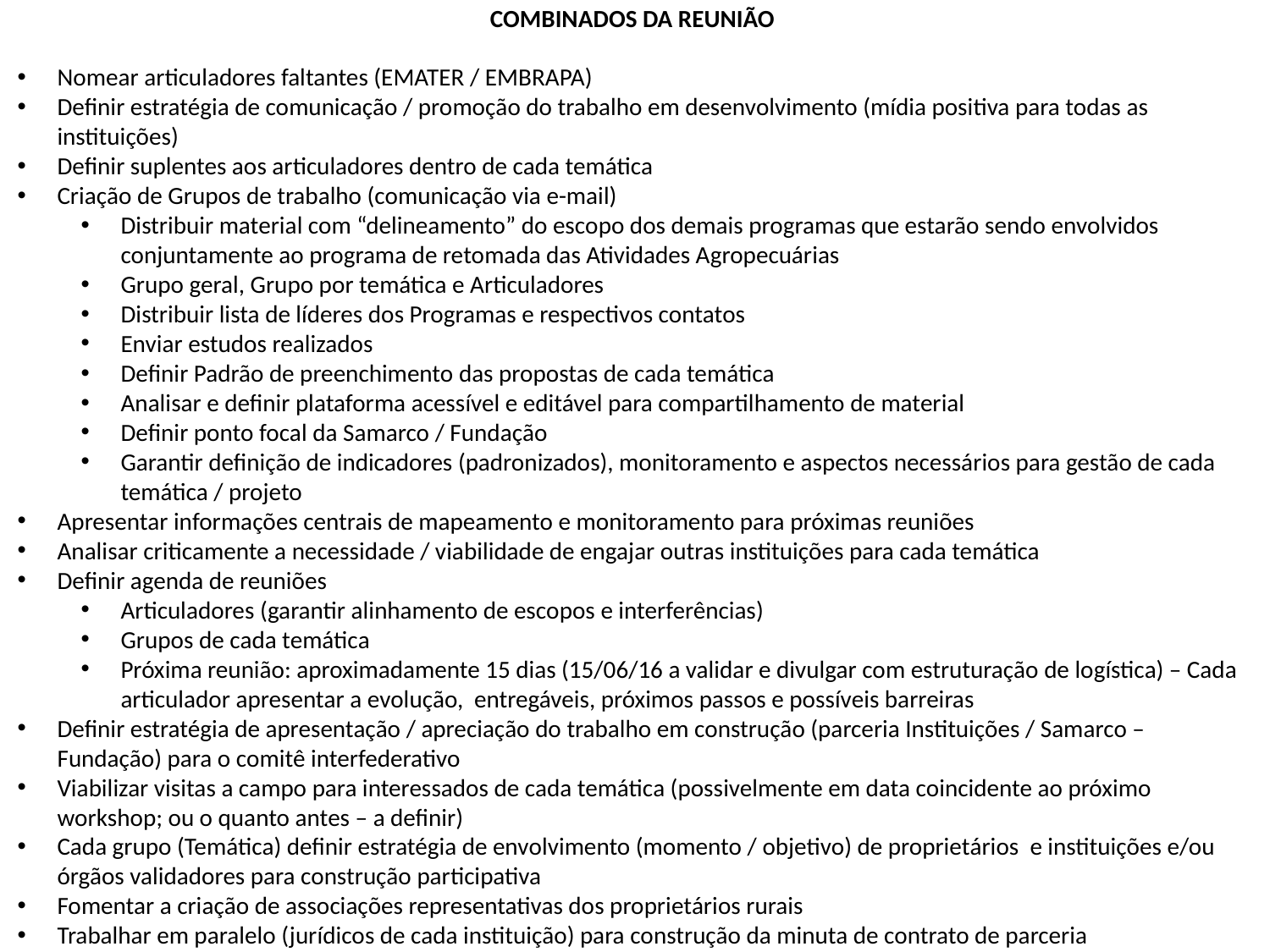

COMBINADOS DA REUNIÃO

Nomear articuladores faltantes (EMATER / EMBRAPA)
Definir estratégia de comunicação / promoção do trabalho em desenvolvimento (mídia positiva para todas as instituições)
Definir suplentes aos articuladores dentro de cada temática
Criação de Grupos de trabalho (comunicação via e-mail)
Distribuir material com “delineamento” do escopo dos demais programas que estarão sendo envolvidos conjuntamente ao programa de retomada das Atividades Agropecuárias
Grupo geral, Grupo por temática e Articuladores
Distribuir lista de líderes dos Programas e respectivos contatos
Enviar estudos realizados
Definir Padrão de preenchimento das propostas de cada temática
Analisar e definir plataforma acessível e editável para compartilhamento de material
Definir ponto focal da Samarco / Fundação
Garantir definição de indicadores (padronizados), monitoramento e aspectos necessários para gestão de cada temática / projeto
Apresentar informações centrais de mapeamento e monitoramento para próximas reuniões
Analisar criticamente a necessidade / viabilidade de engajar outras instituições para cada temática
Definir agenda de reuniões
Articuladores (garantir alinhamento de escopos e interferências)
Grupos de cada temática
Próxima reunião: aproximadamente 15 dias (15/06/16 a validar e divulgar com estruturação de logística) – Cada articulador apresentar a evolução,  entregáveis, próximos passos e possíveis barreiras
Definir estratégia de apresentação / apreciação do trabalho em construção (parceria Instituições / Samarco – Fundação) para o comitê interfederativo
Viabilizar visitas a campo para interessados de cada temática (possivelmente em data coincidente ao próximo workshop; ou o quanto antes – a definir)
Cada grupo (Temática) definir estratégia de envolvimento (momento / objetivo) de proprietários  e instituições e/ou órgãos validadores para construção participativa
Fomentar a criação de associações representativas dos proprietários rurais
Trabalhar em paralelo (jurídicos de cada instituição) para construção da minuta de contrato de parceria